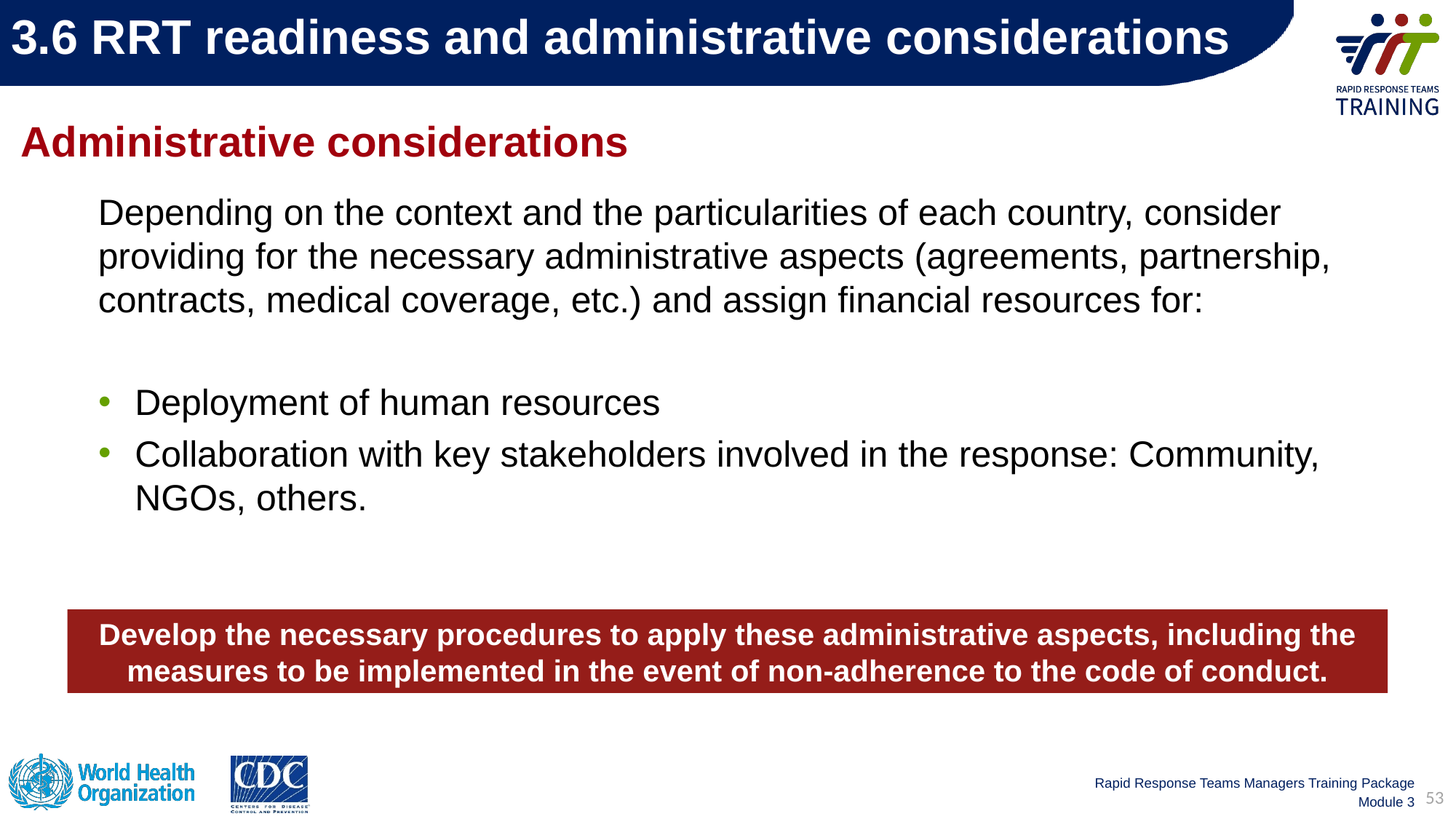

3.6 RRT readiness and administrative considerations
# Administrative considerations
Depending on the context and the particularities of each country, consider providing for the necessary administrative aspects (agreements, partnership, contracts, medical coverage, etc.) and assign financial resources for:

Deployment of human resources
Collaboration with key stakeholders involved in the response: Community, NGOs, others.
Develop the necessary procedures to apply these administrative aspects, including the measures to be implemented in the event of non-adherence to the code of conduct.
53